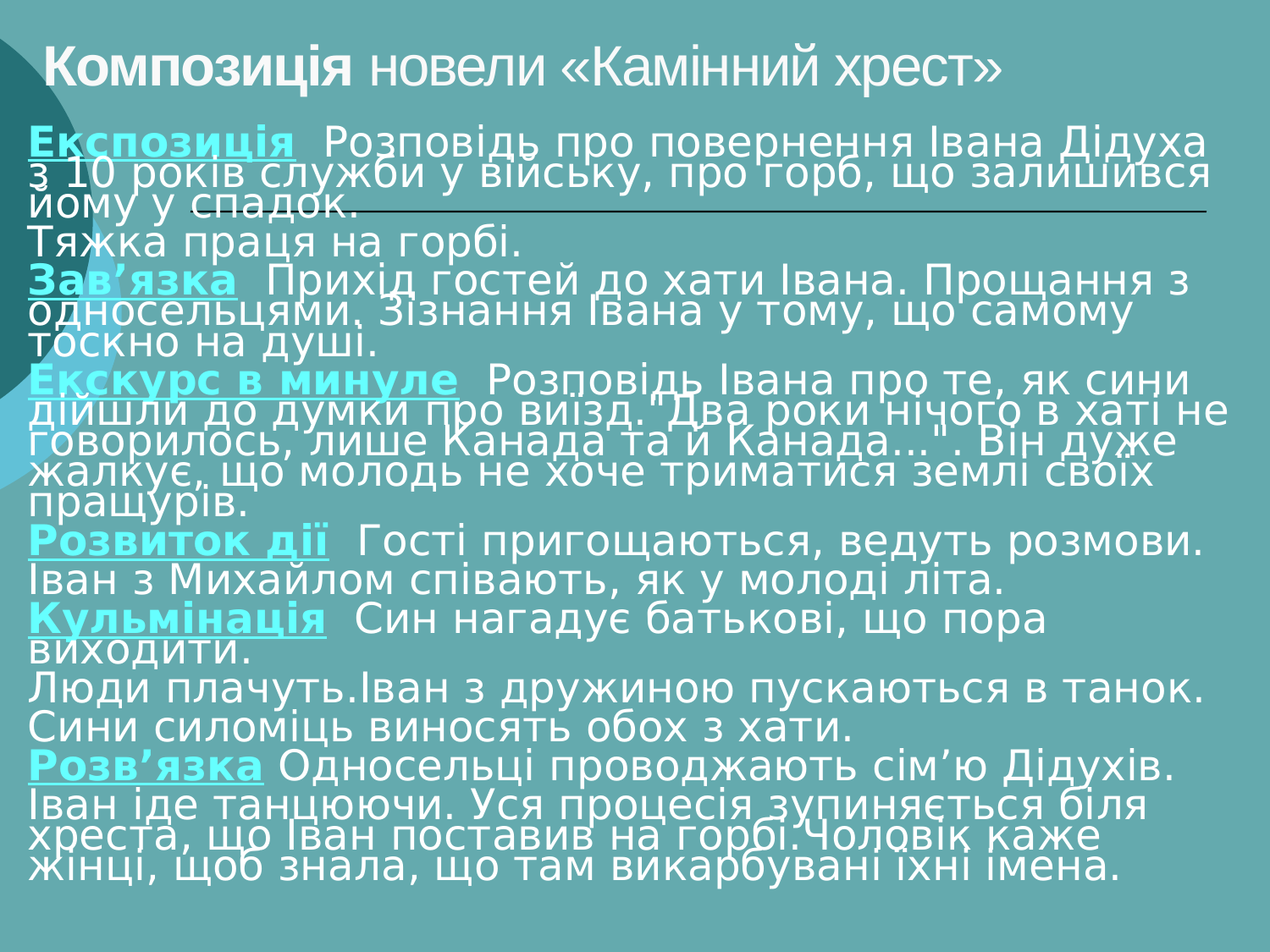

Композиція новели «Камінний хрест»
Експозиція  Розповідь про повернення Івана Дідуха з 10 років служби у війську, про горб, що залишився йому у спадок.
Тяжка праця на горбі.
Зав’язка  Прихід гостей до хати Івана. Прощання з односельцями. Зізнання Івана у тому, що самому тоскно на душі.
Екскурс в минуле  Розповідь Івана про те, як сини дійшли до думки про виїзд."Два pоки нічого в хаті не говоpилось, лише Канада та й Канада...". Він дуже жалкує, що молодь не хоче триматися землі своїх пращурів.
Розвиток дії  Гості пригощаються, ведуть розмови.
Іван з Михайлом співають, як у молоді літа.
Кульмінація  Син нагадує батькові, що пора виходити.
Люди плачуть.Іван з дружиною пускаються в танок.
Сини силоміць виносять обох з хати.
Розв’язка Односельці проводжають сім’ю Дідухів.
Іван іде танцюючи. Уся процесія зупиняється біля хреста, що Іван поставив на горбі.Чоловік каже жінці, щоб знала, що там викарбувані їхні імена.